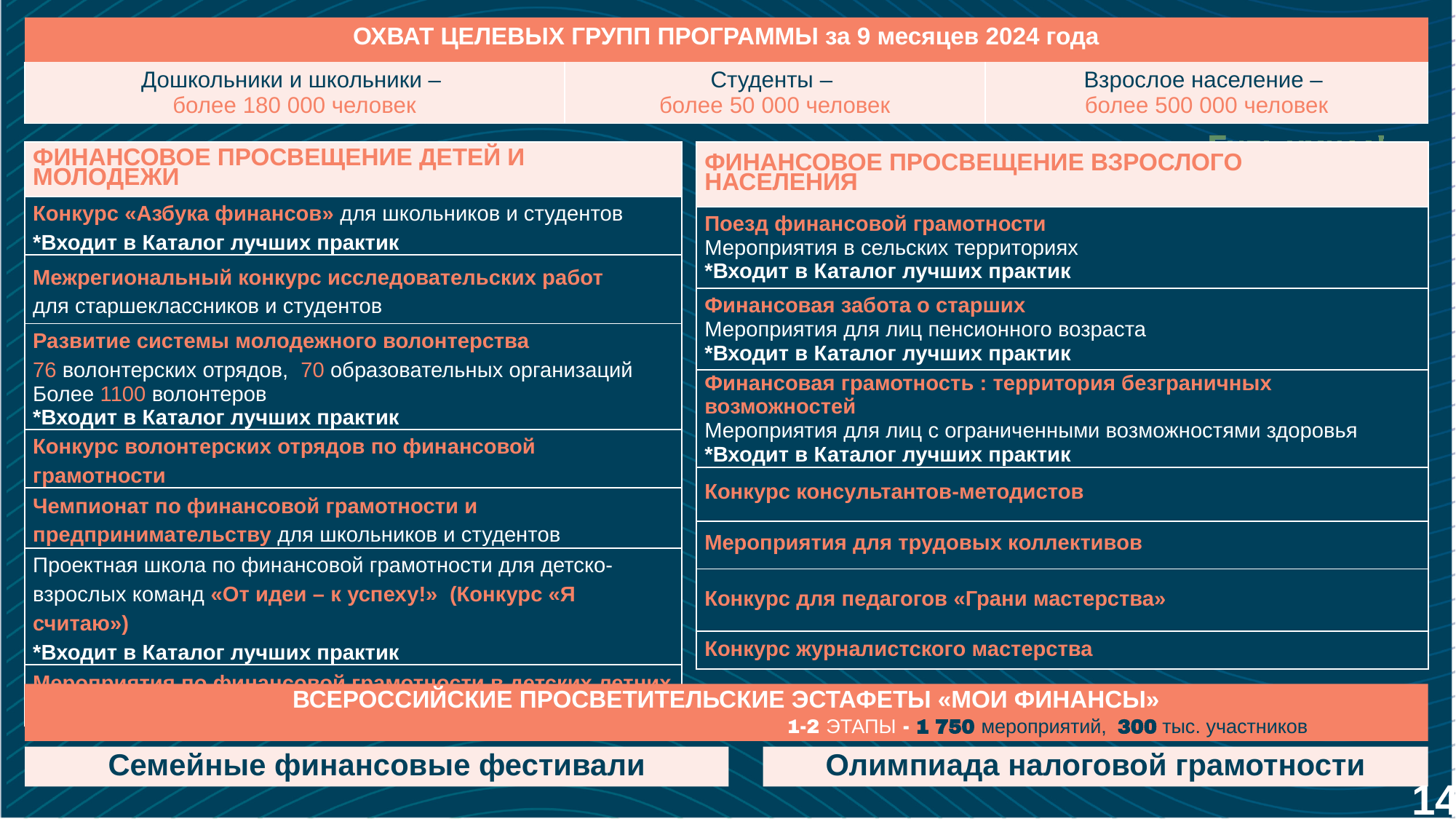

| ОХВАТ ЦЕЛЕВЫХ ГРУПП ПРОГРАММЫ за 9 месяцев 2024 года |  |  |
| --- | --- | --- |
| Дошкольники и школьники – более 180 000 человек | Студенты – более 50 000 человек | Взрослое население – более 500 000 человек |
| ФИНАНСОВОЕ ПРОСВЕЩЕНИЕ ДЕТЕЙ И МОЛОДЕЖИ |
| --- |
| Конкурс «Азбука финансов» для школьников и студентов \*Входит в Каталог лучших практик |
| Межрегиональный конкурс исследовательских работ для старшеклассников и студентов |
| Развитие системы молодежного волонтерства 76 волонтерских отрядов, 70 образовательных организаций Более 1100 волонтеров \*Входит в Каталог лучших практик |
| Конкурс волонтерских отрядов по финансовой грамотности |
| Чемпионат по финансовой грамотности и предпринимательству для школьников и студентов |
| Проектная школа по финансовой грамотности для детско-взрослых команд «От идеи – к успеху!» (Конкурс «Я считаю») \*Входит в Каталог лучших практик |
| Мероприятия по финансовой грамотности в детских летних оздоровительных лагерях |
| ФИНАНСОВОЕ ПРОСВЕЩЕНИЕ ВЗРОСЛОГО НАСЕЛЕНИЯ |
| --- |
| Поезд финансовой грамотности Мероприятия в сельских территориях \*Входит в Каталог лучших практик |
| Финансовая забота о старших Мероприятия для лиц пенсионного возраста \*Входит в Каталог лучших практик |
| Финансовая грамотность : территория безграничных возможностей Мероприятия для лиц с ограниченными возможностями здоровья \*Входит в Каталог лучших практик |
| Конкурс консультантов-методистов |
| Мероприятия для трудовых коллективов |
| Конкурс для педагогов «Грани мастерства» |
| Конкурс журналистского мастерства |
ВСЕРОССИЙСКИЕ ПРОСВЕТИТЕЛЬСКИЕ ЭСТАФЕТЫ «МОИ ФИНАНСЫ»

1-2 ЭТАПЫ - 1 750 мероприятий,  300 тыс. участников
Семейные финансовые фестивали
Олимпиада налоговой грамотности
14